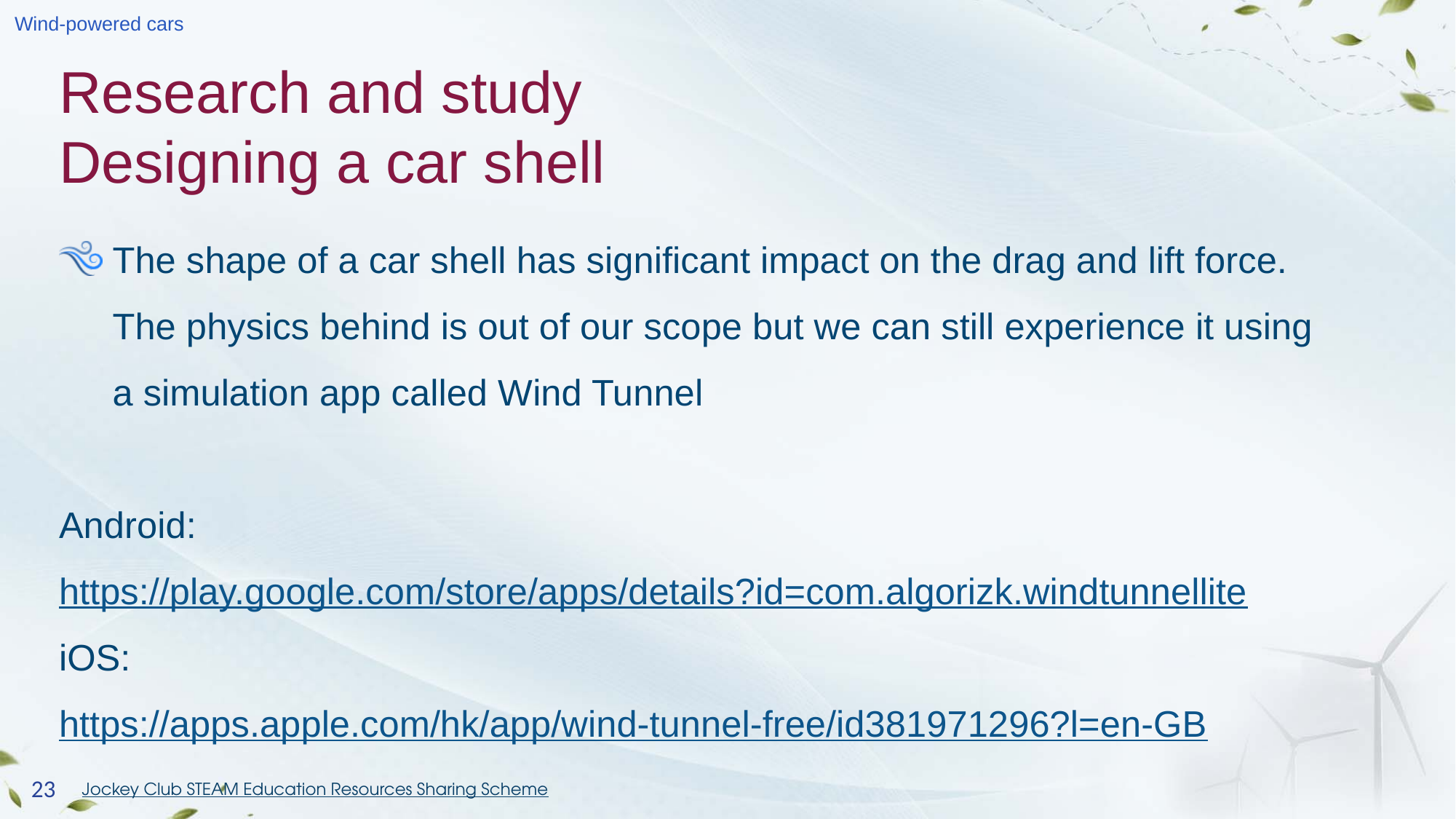

# Research and study Designing a car shell
The shape of a car shell has significant impact on the drag and lift force. The physics behind is out of our scope but we can still experience it using a simulation app called Wind Tunnel

Android: https://play.google.com/store/apps/details?id=com.algorizk.windtunnellite
iOS:
https://apps.apple.com/hk/app/wind-tunnel-free/id381971296?l=en-GB

23